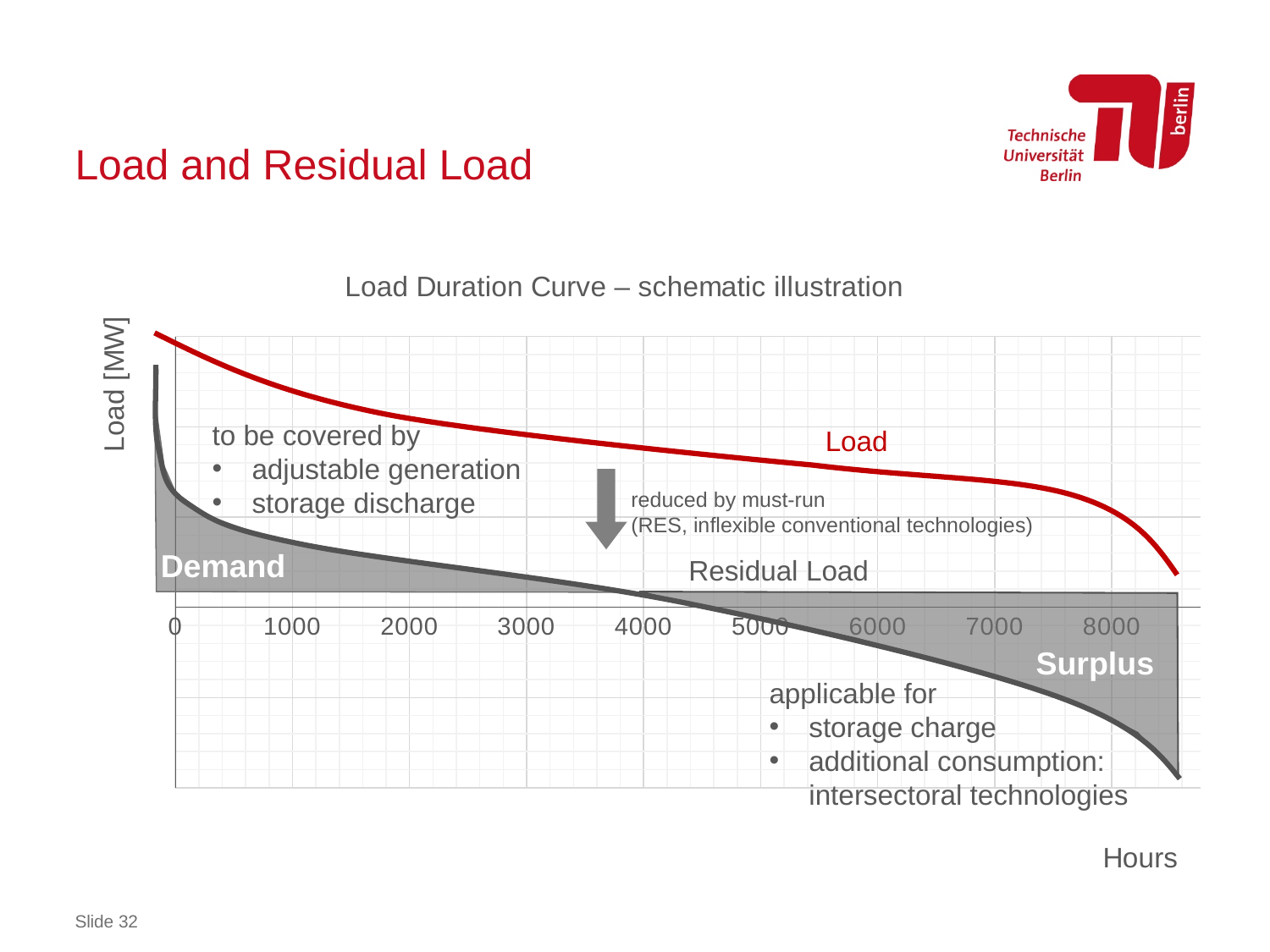

# Load and Residual Load

### Chart: Load Duration Curve – schematic illustration

| Category | price |
|---|---|

to be covered by
adjustable generation
storage discharge
Load
reduced by must-run
(RES, inflexible conventional technologies)

Demand
Residual Load

Surplus
applicable for
storage charge
additional consumption: intersectoral technologies
Slide 32